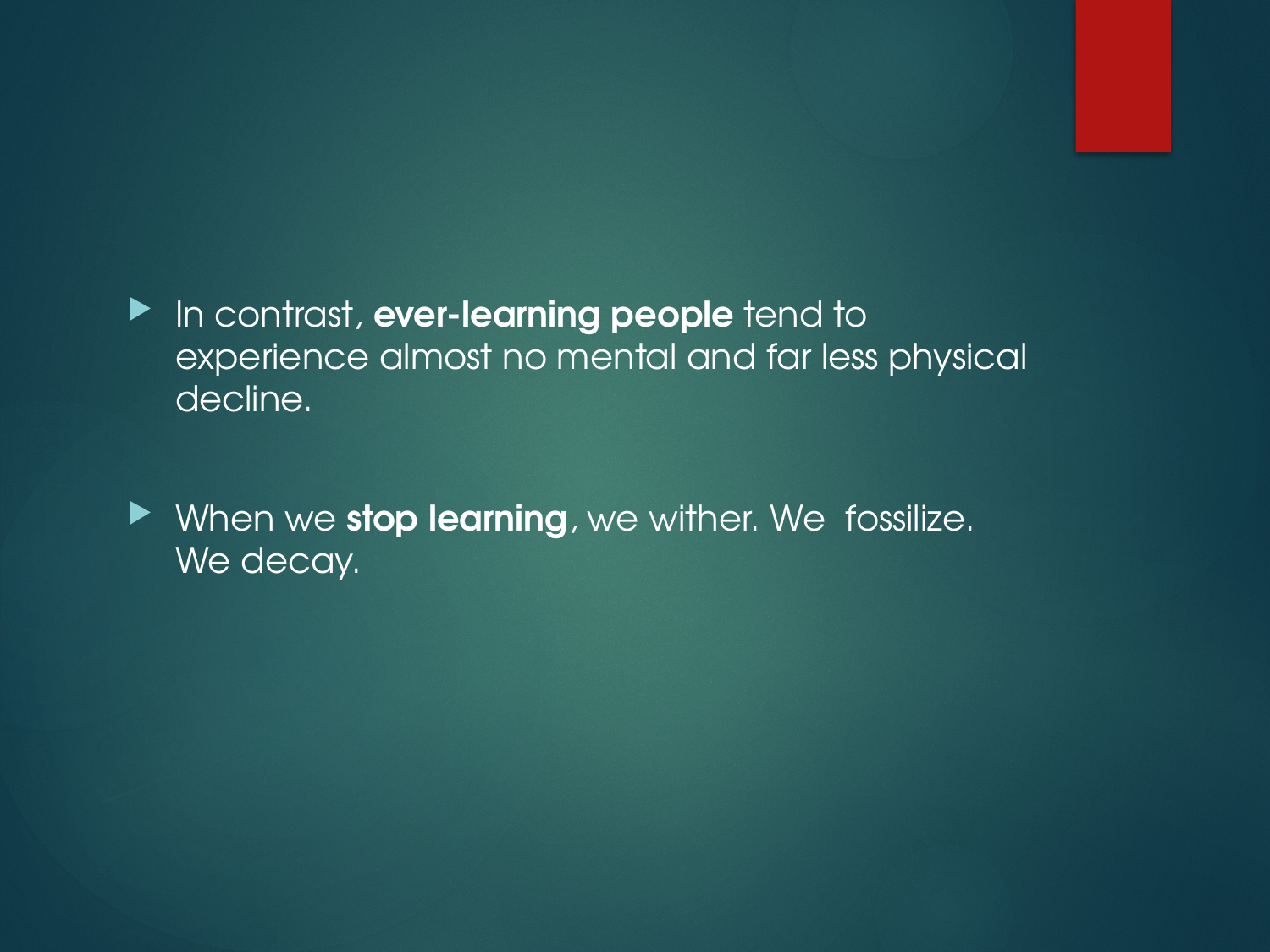

#
In contrast, ever-learning people tend to experience almost no mental and far less physical decline.

When we stop learning, we wither. We  fossilize. We decay.